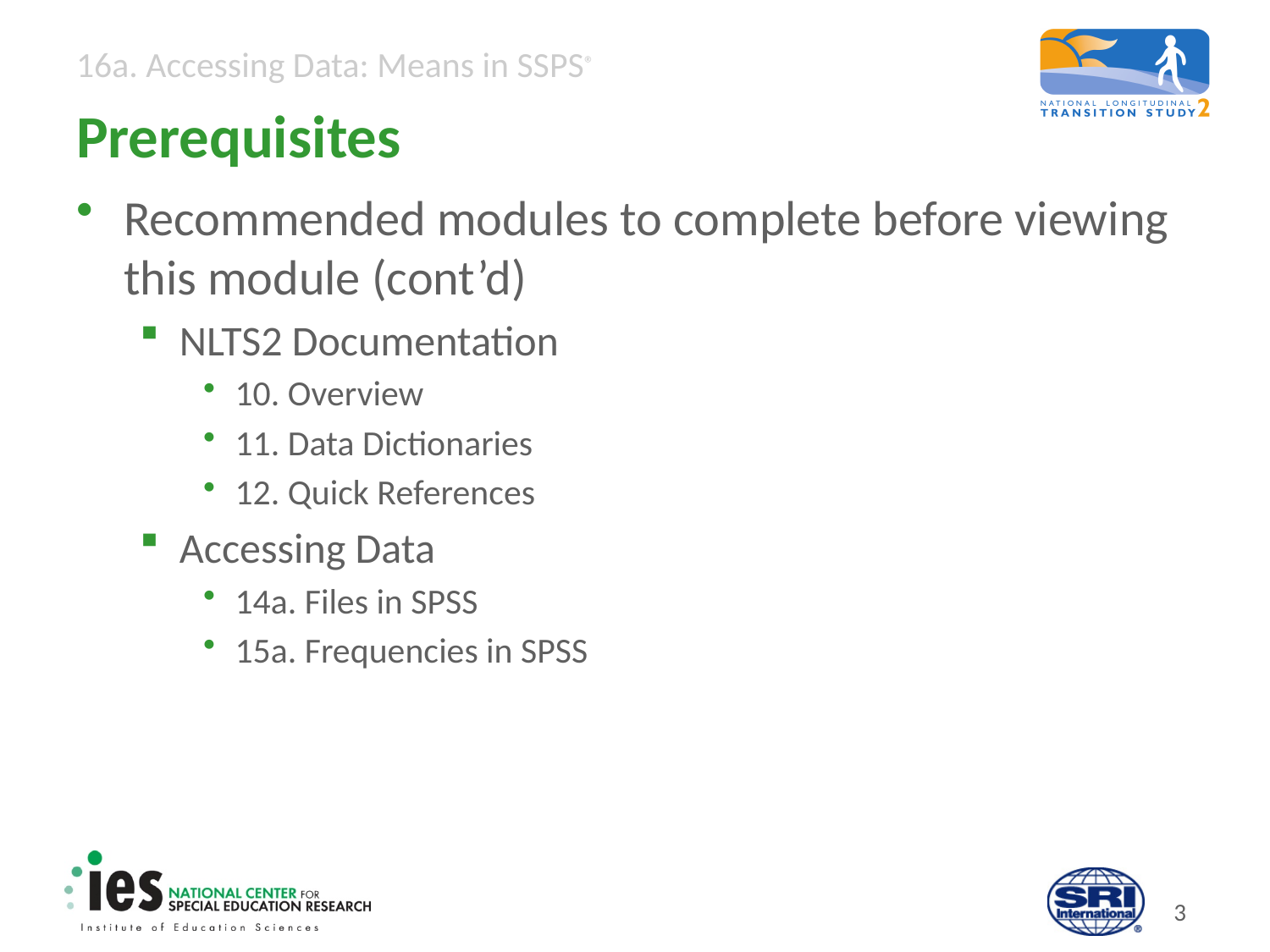

# Prerequisites
Recommended modules to complete before viewing this module (cont’d)
NLTS2 Documentation
10. Overview
11. Data Dictionaries
12. Quick References
Accessing Data
14a. Files in SPSS
15a. Frequencies in SPSS

3